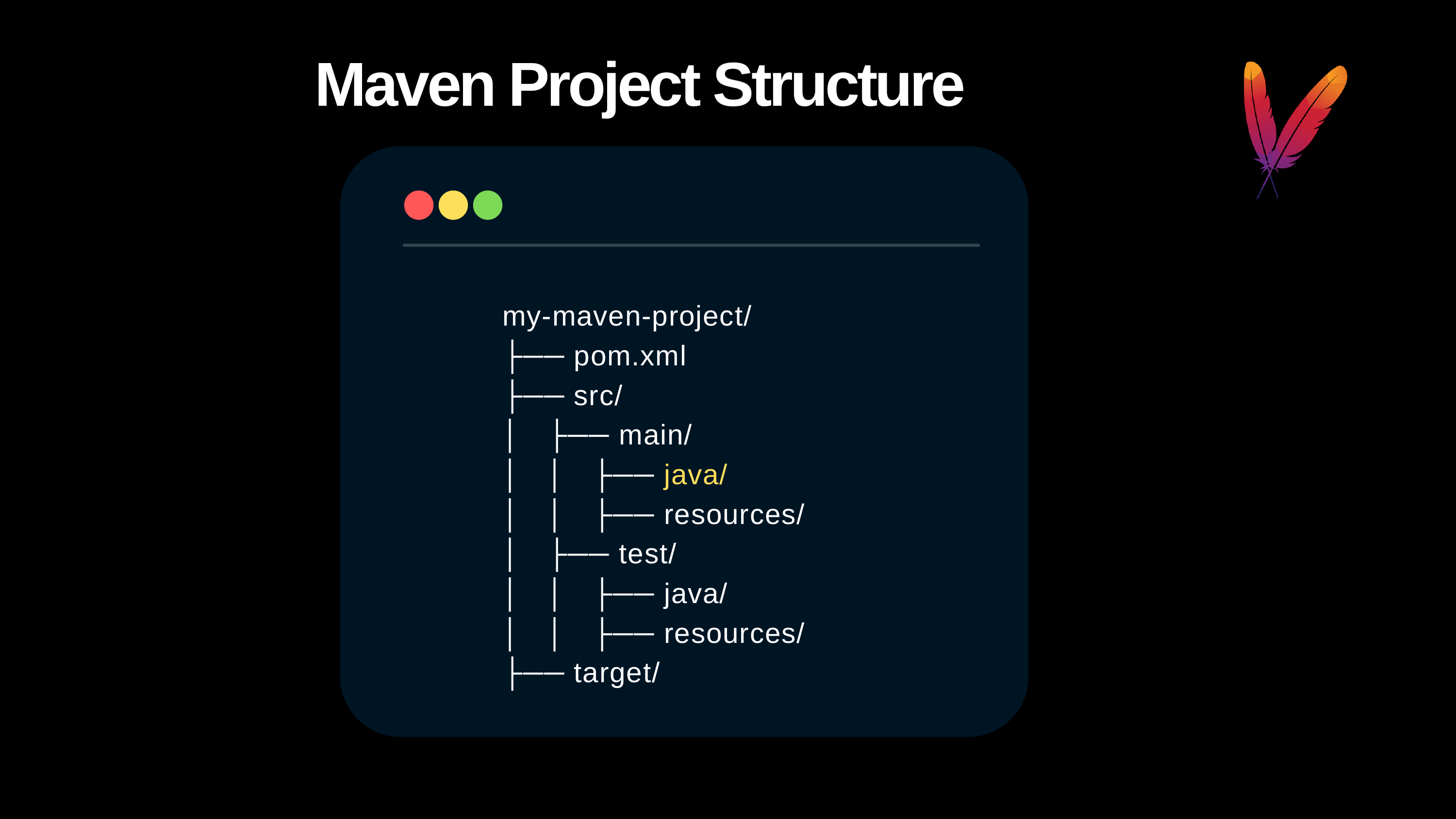

Maven Project Structure

my-maven-project/
├── pom.xml
├── src/
│   ├── main/
│   │   ├── java/
│   │   ├── resources/
│   ├── test/
│   │   ├── java/
│   │   ├── resources/
├── target/